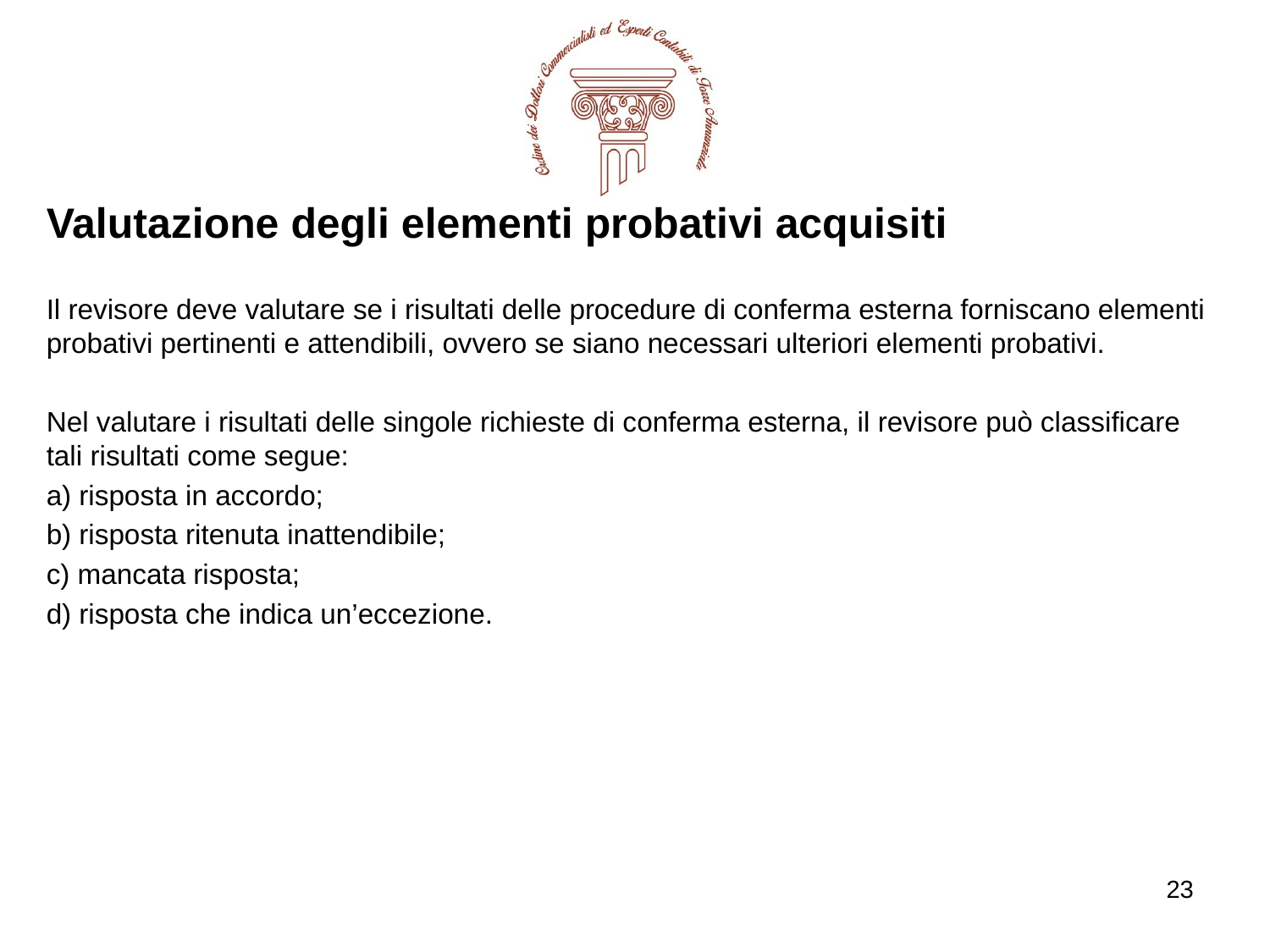

Valutazione degli elementi probativi acquisiti

Il revisore deve valutare se i risultati delle procedure di conferma esterna forniscano elementi probativi pertinenti e attendibili, ovvero se siano necessari ulteriori elementi probativi.

Nel valutare i risultati delle singole richieste di conferma esterna, il revisore può classificare tali risultati come segue:
a) risposta in accordo;
b) risposta ritenuta inattendibile;
c) mancata risposta;
d) risposta che indica un’eccezione.

23